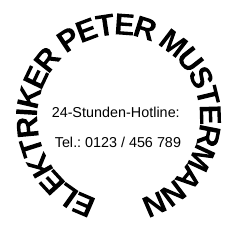

ELEKTRIKER PETER MUSTERMANN
24-Stunden-Hotline:
Tel.: 0123 / 456 789